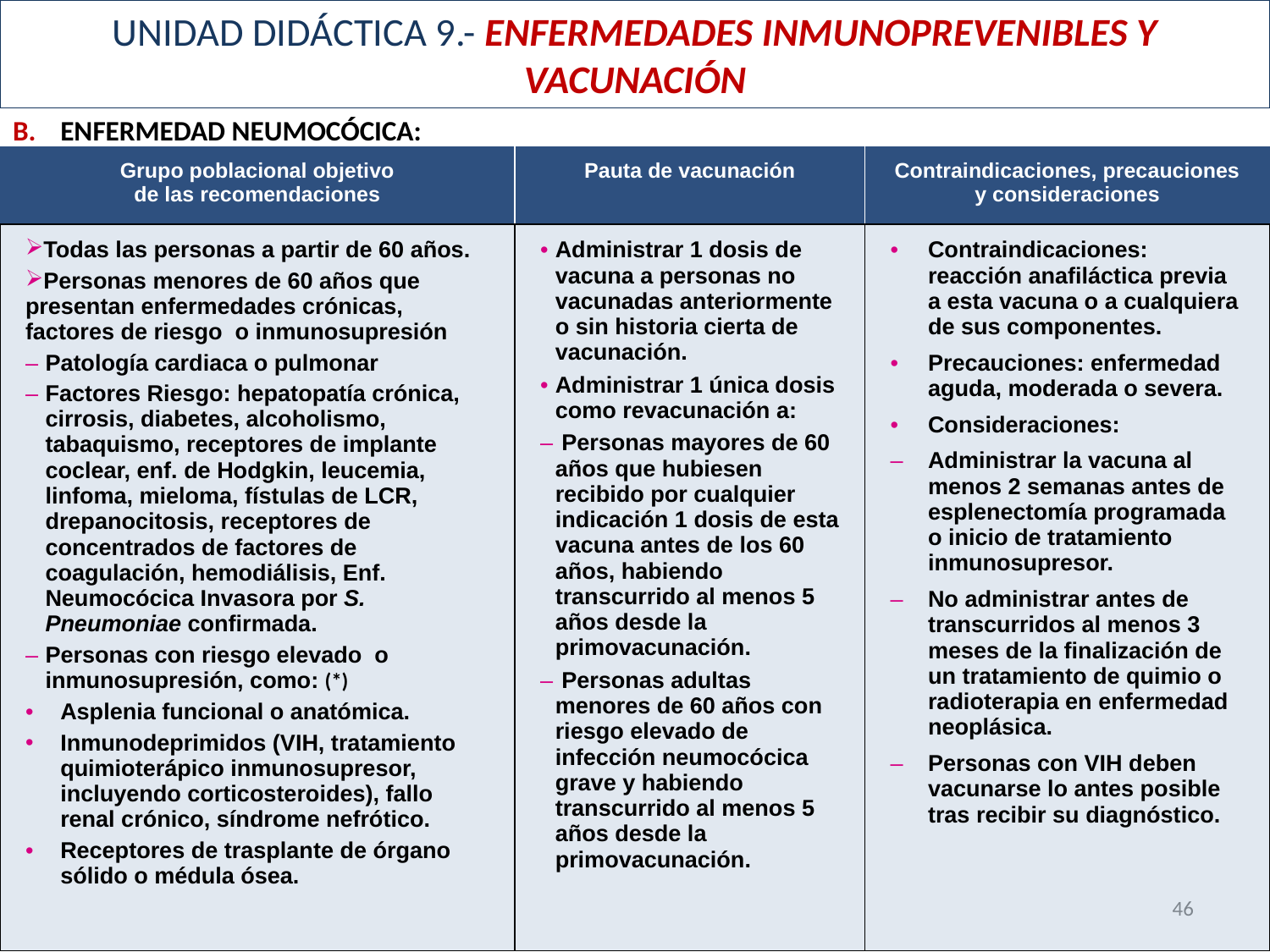

# UNIDAD DIDÁCTICA 9.- ENFERMEDADES INMUNOPREVENIBLES Y VACUNACIÓN
ENFERMEDAD NEUMOCÓCICA:

| Grupo poblacional objetivo de las recomendaciones | Pauta de vacunación | Contraindicaciones, precauciones y consideraciones |
| --- | --- | --- |
| Todas las personas a partir de 60 años. Personas menores de 60 años que presentan enfermedades crónicas, factores de riesgo o inmunosupresión Patología cardiaca o pulmonar Factores Riesgo: hepatopatía crónica, cirrosis, diabetes, alcoholismo, tabaquismo, receptores de implante coclear, enf. de Hodgkin, leucemia, linfoma, mieloma, fístulas de LCR, drepanocitosis, receptores de concentrados de factores de coagulación, hemodiálisis, Enf. Neumocócica Invasora por S. Pneumoniae confirmada. Personas con riesgo elevado o inmunosupresión, como: (\*) Asplenia funcional o anatómica. Inmunodeprimidos (VIH, tratamiento quimioterápico inmunosupresor, incluyendo corticosteroides), fallo renal crónico, síndrome nefrótico. Receptores de trasplante de órgano sólido o médula ósea. | Administrar 1 dosis de vacuna a personas no vacunadas anteriormente o sin historia cierta de vacunación. Administrar 1 única dosis como revacunación a: Personas mayores de 60 años que hubiesen recibido por cualquier indicación 1 dosis de esta vacuna antes de los 60 años, habiendo transcurrido al menos 5 años desde la primovacunación. Personas adultas menores de 60 años con riesgo elevado de infección neumocócica grave y habiendo transcurrido al menos 5 años desde la primovacunación. | Contraindicaciones: reacción anafiláctica previa a esta vacuna o a cualquiera de sus componentes. Precauciones: enfermedad aguda, moderada o severa. Consideraciones: Administrar la vacuna al menos 2 semanas antes de esplenectomía programada o inicio de tratamiento inmunosupresor. No administrar antes de transcurridos al menos 3 meses de la finalización de un tratamiento de quimio o radioterapia en enfermedad neoplásica. Personas con VIH deben vacunarse lo antes posible tras recibir su diagnóstico. |
46